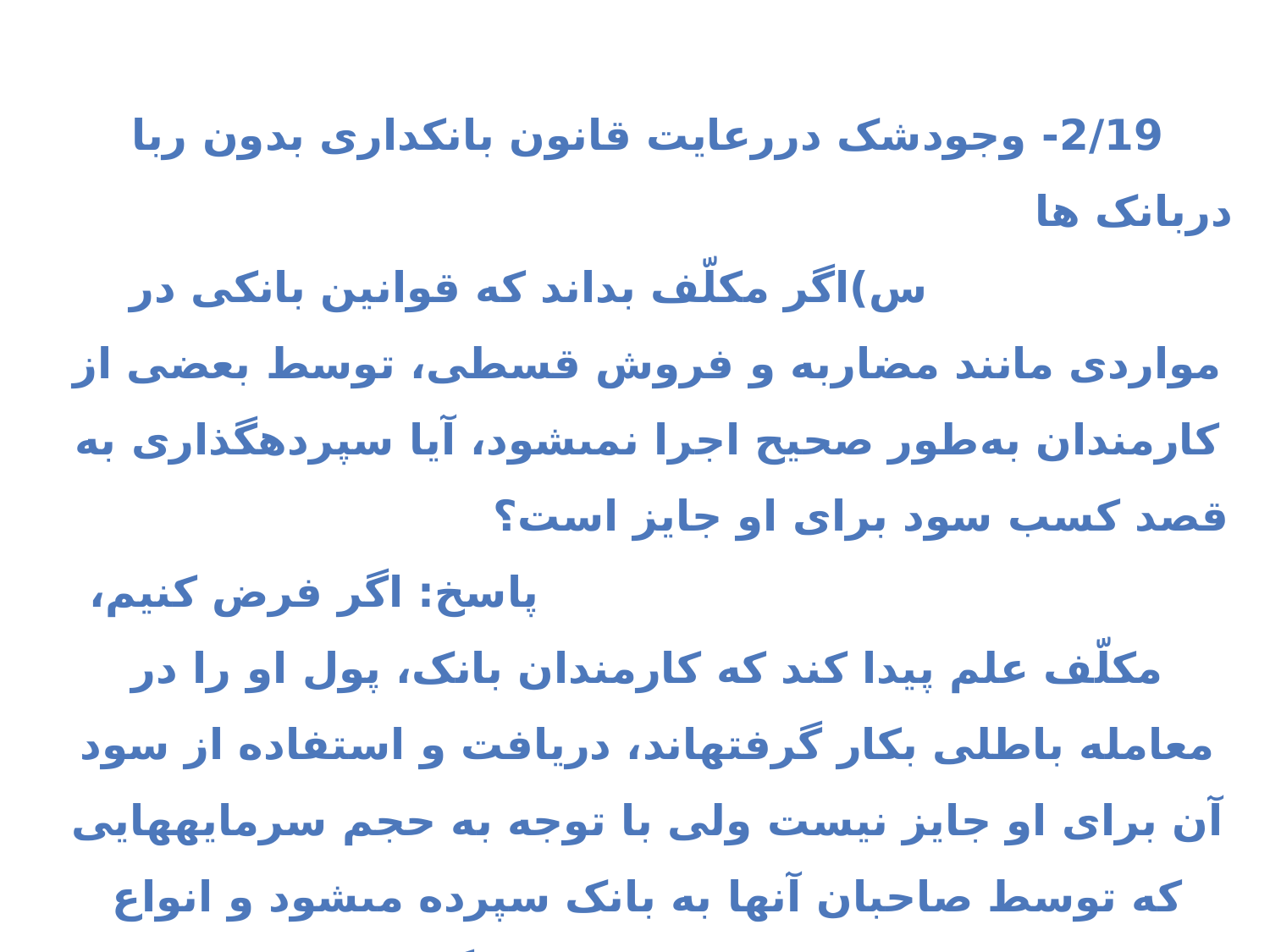

2/19- وجودشک دررعایت قانون بانکداری بدون ربا دربانک ها                                                                                   س)اگر مکلّف بداند که قوانین بانکى در مواردى مانند مضاربه و فروش قسطى، توسط بعضى از کارمندان به‌طور صحیح اجرا نمى‏شود، آیا سپرده‏گذارى به قصد کسب سود براى او جایز است؟                                                                           پاسخ: اگر فرض کنیم، مکلّف علم پیدا کند که کارمندان بانک، پول او را در معامله باطلى بکار گرفته‏اند، دریافت و استفاده از سود آن براى او جایز نیست ولى با توجه به حجم سرمایه‏هایى که توسط صاحبان آنها به بانک سپرده مى‏شود و انواع معاملاتى که توسط بانک صورت مى‏گیرد و مى‏دانیم که بسیارى از آنها از نظر شرعى صحیح هستند، تحقق چنین علمى براى مکلّف بسیار بعید است.
(اجوبه، سؤال 1941)